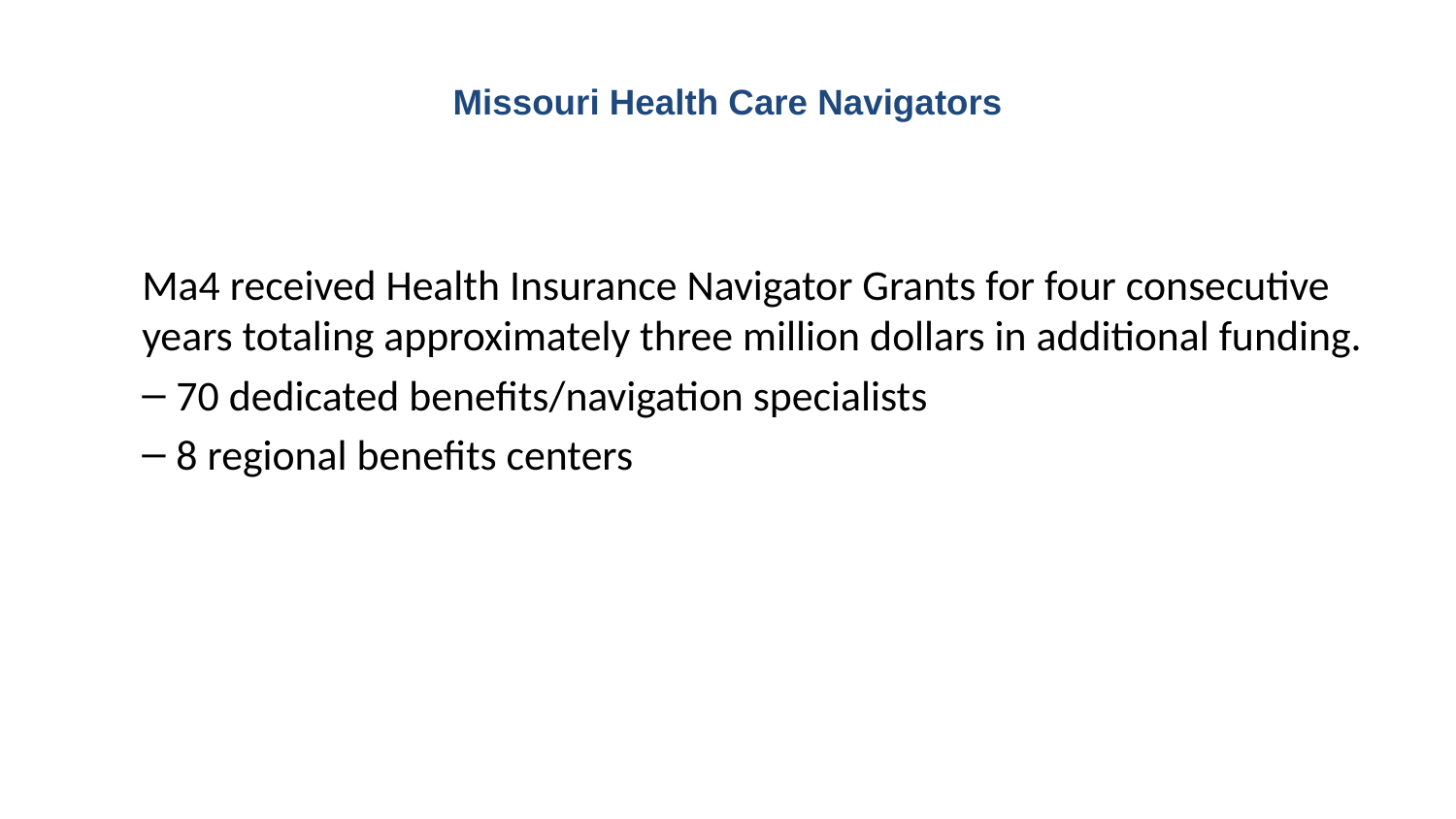

# Missouri Health Care Navigators

Ma4 received Health Insurance Navigator Grants for four consecutive years totaling approximately three million dollars in additional funding.
70 dedicated benefits/navigation specialists
8 regional benefits centers